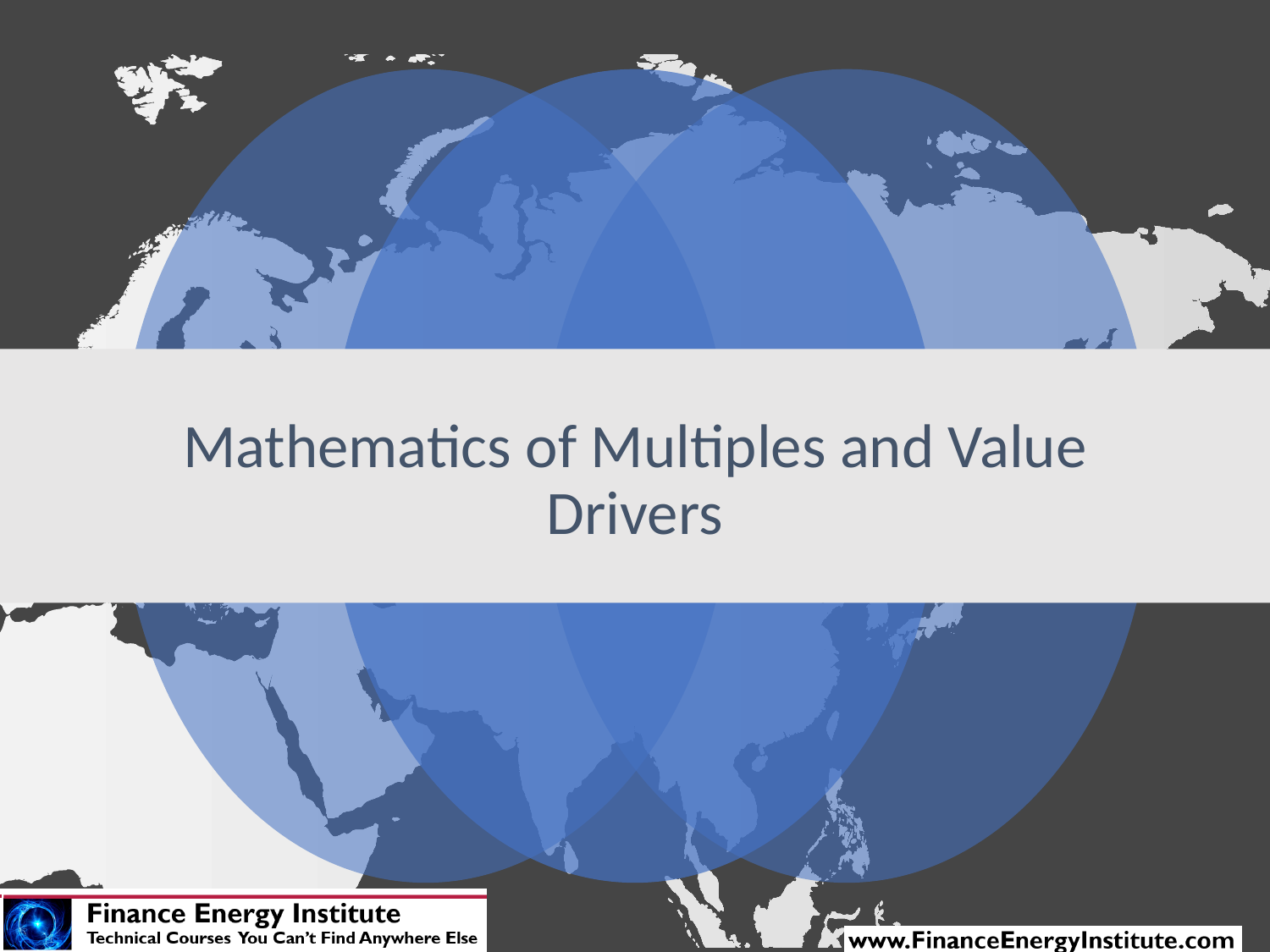

# Mathematics of Multiples and Value Drivers